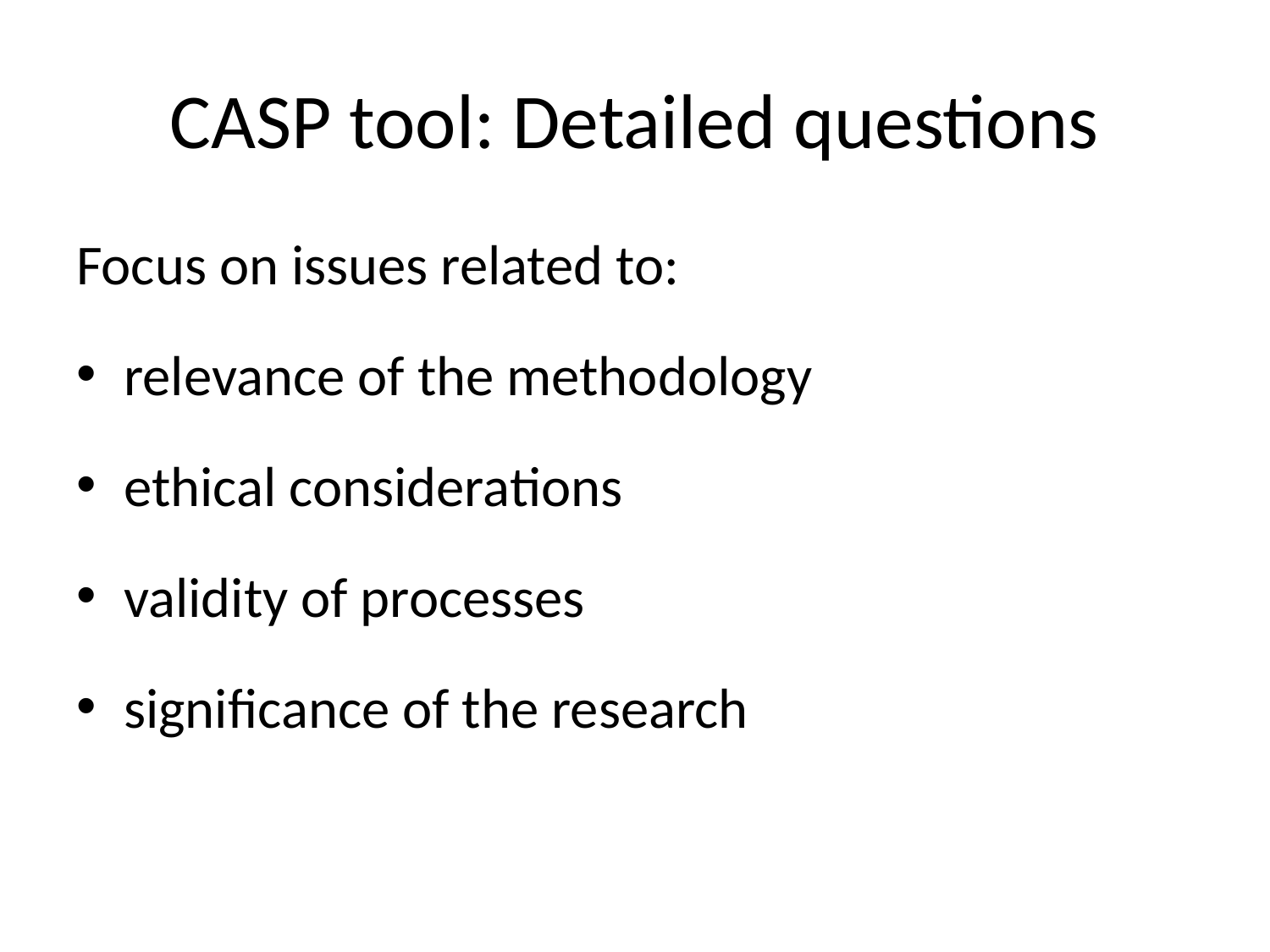

# CASP tool: Detailed questions
Focus on issues related to:
relevance of the methodology
ethical considerations
validity of processes
significance of the research